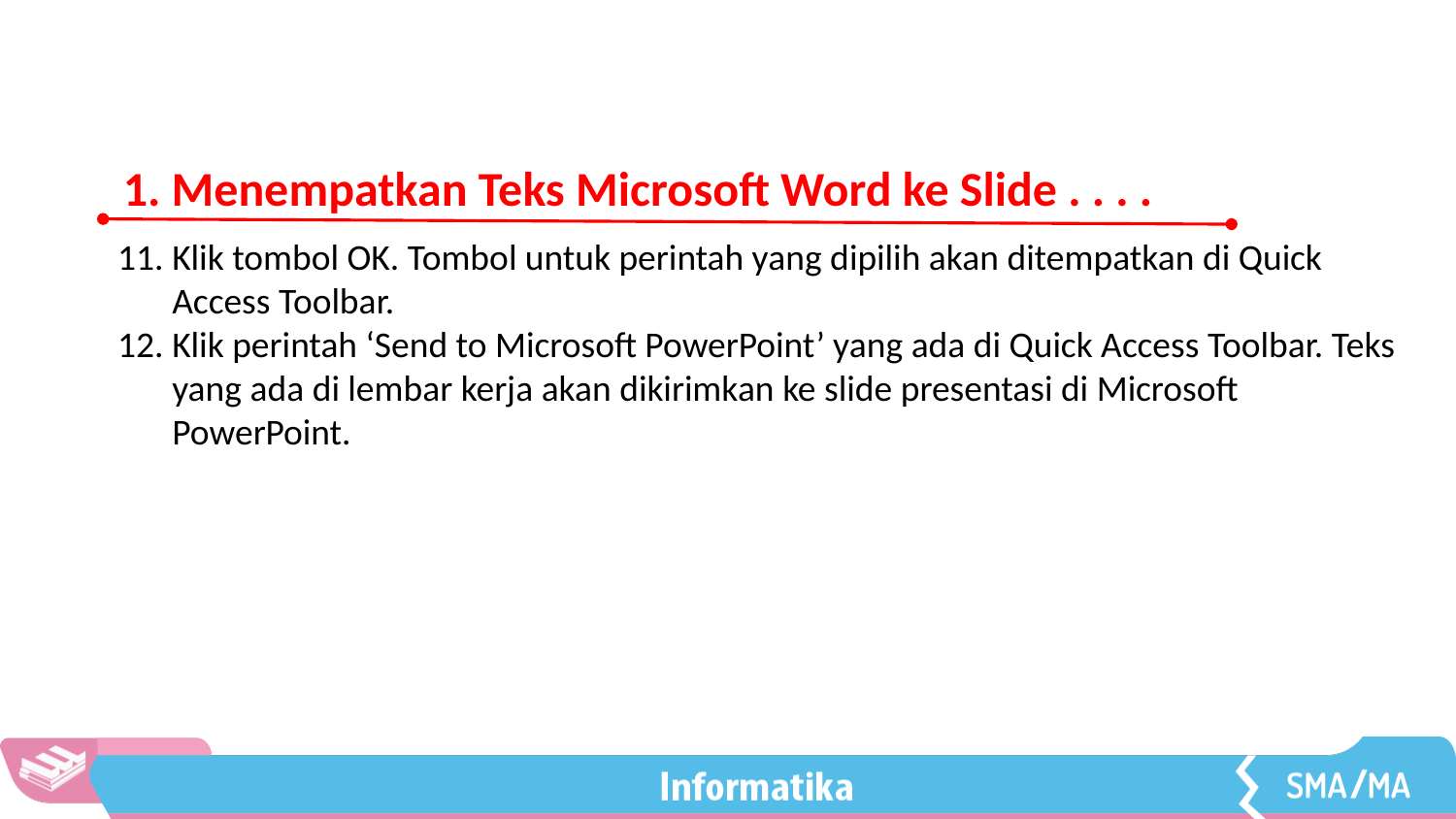

1. Menempatkan Teks Microsoft Word ke Slide . . . .
Klik tombol OK. Tombol untuk perintah yang dipilih akan ditempatkan di Quick Access Toolbar.
Klik perintah ‘Send to Microsoft PowerPoint’ yang ada di Quick Access Toolbar. Teks yang ada di lembar kerja akan dikirimkan ke slide presentasi di Microsoft PowerPoint.